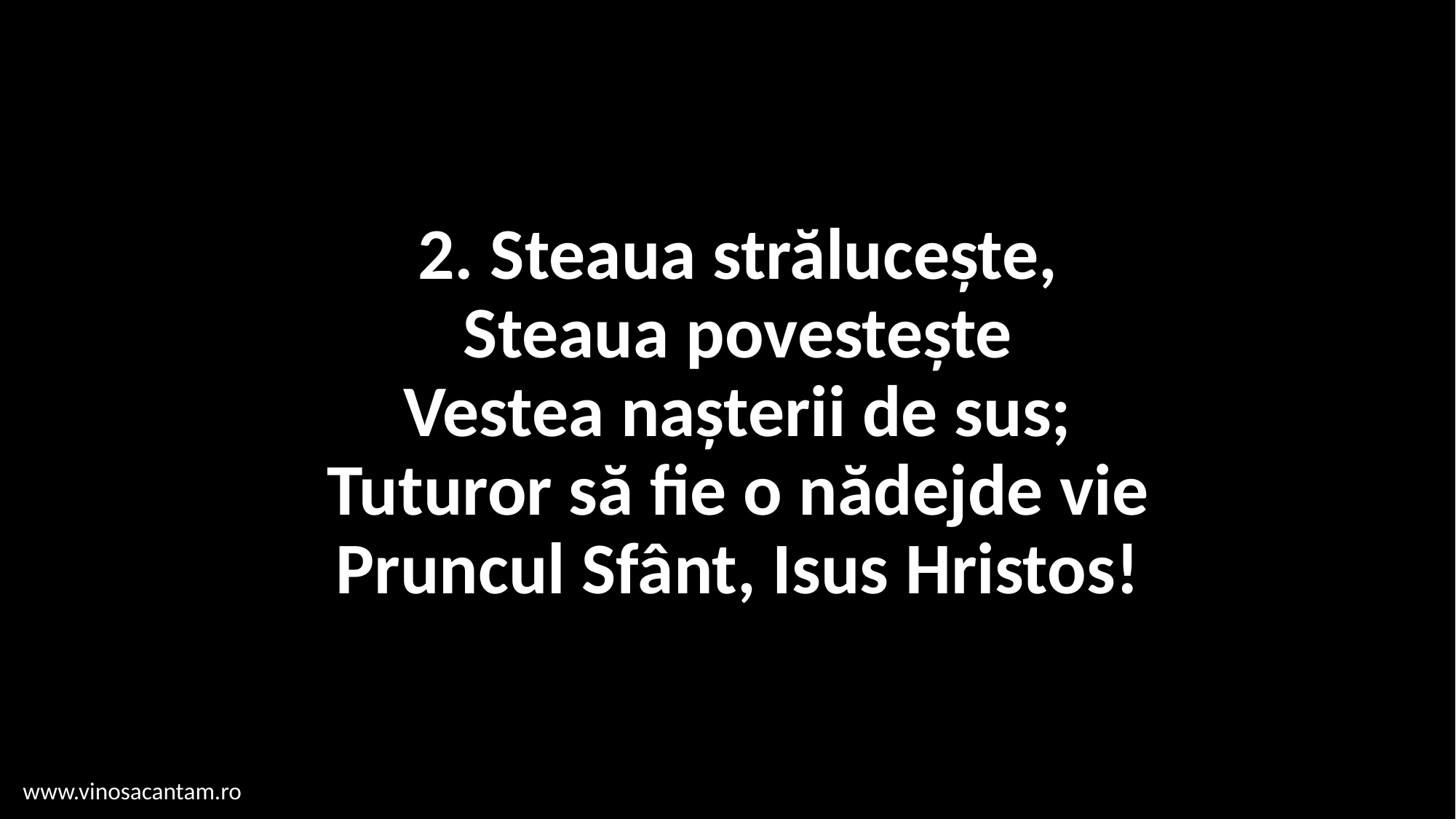

# 2. Steaua strălucește, Steaua povestește Vestea nașterii de sus; Tuturor să fie o nădejde vie Pruncul Sfânt, Isus Hristos!
www.vinosacantam.ro